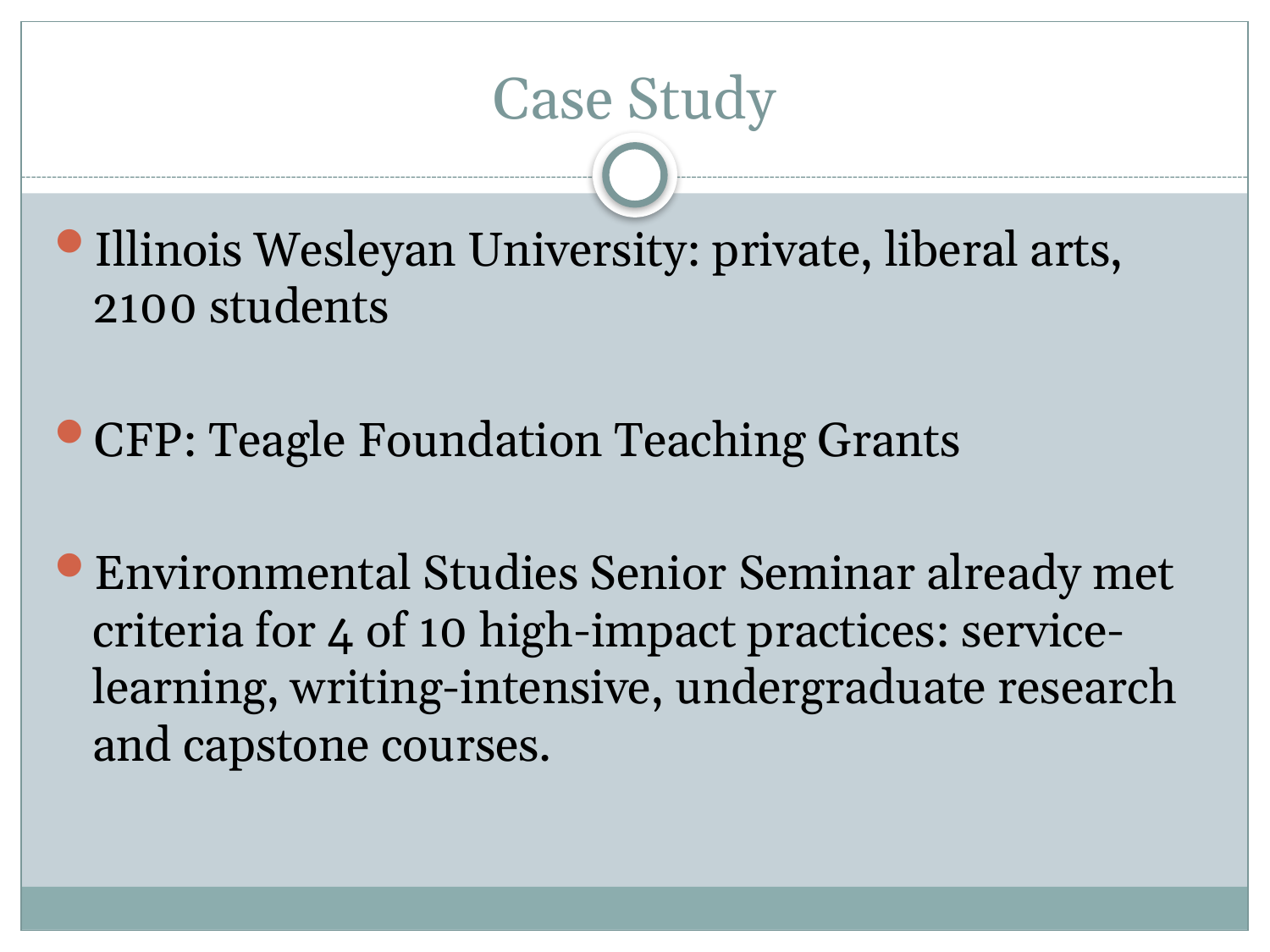

# Case Study
Illinois Wesleyan University: private, liberal arts, 2100 students

CFP: Teagle Foundation Teaching Grants

Environmental Studies Senior Seminar already met criteria for 4 of 10 high-impact practices: service-learning, writing-intensive, undergraduate research and capstone courses.